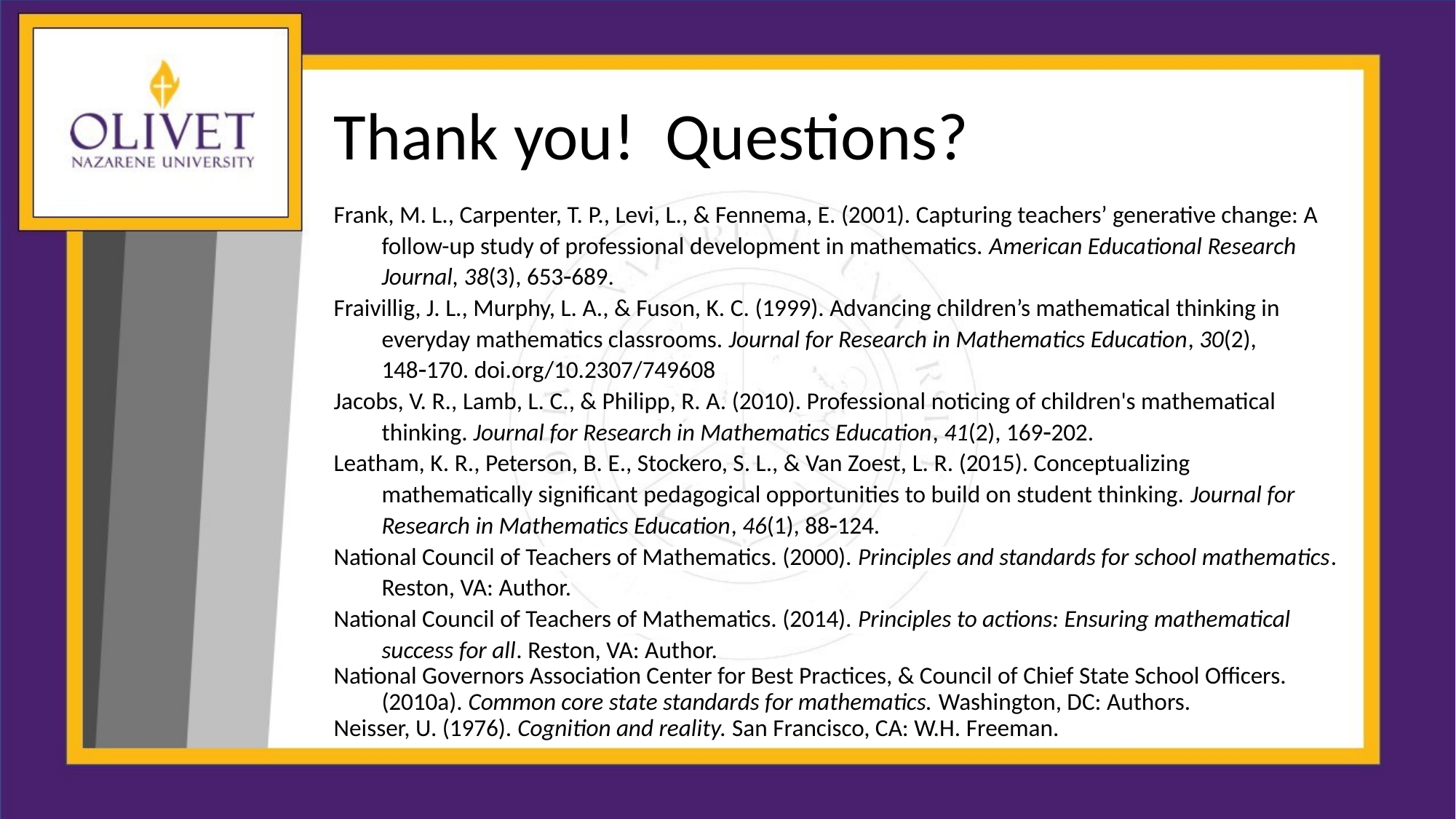

# Thank you!  Questions?
Frank, M. L., Carpenter, T. P., Levi, L., & Fennema, E. (2001). Capturing teachers’ generative change: A follow-up study of professional development in mathematics. American Educational Research Journal, 38(3), 653−689.
Fraivillig, J. L., Murphy, L. A., & Fuson, K. C. (1999). Advancing children’s mathematical thinking in everyday mathematics classrooms. Journal for Research in Mathematics Education, 30(2), 148−170. doi.org/10.2307/749608
Jacobs, V. R., Lamb, L. C., & Philipp, R. A. (2010). Professional noticing of children's mathematical thinking. Journal for Research in Mathematics Education, 41(2), 169−202.
Leatham, K. R., Peterson, B. E., Stockero, S. L., & Van Zoest, L. R. (2015). Conceptualizing mathematically significant pedagogical opportunities to build on student thinking. Journal for Research in Mathematics Education, 46(1), 88−124.
National Council of Teachers of Mathematics. (2000). Principles and standards for school mathematics. Reston, VA: Author.
National Council of Teachers of Mathematics. (2014). Principles to actions: Ensuring mathematical success for all. Reston, VA: Author.
National Governors Association Center for Best Practices, & Council of Chief State School Officers. (2010a). Common core state standards for mathematics. Washington, DC: Authors.
Neisser, U. (1976). Cognition and reality. San Francisco, CA: W.H. Freeman.